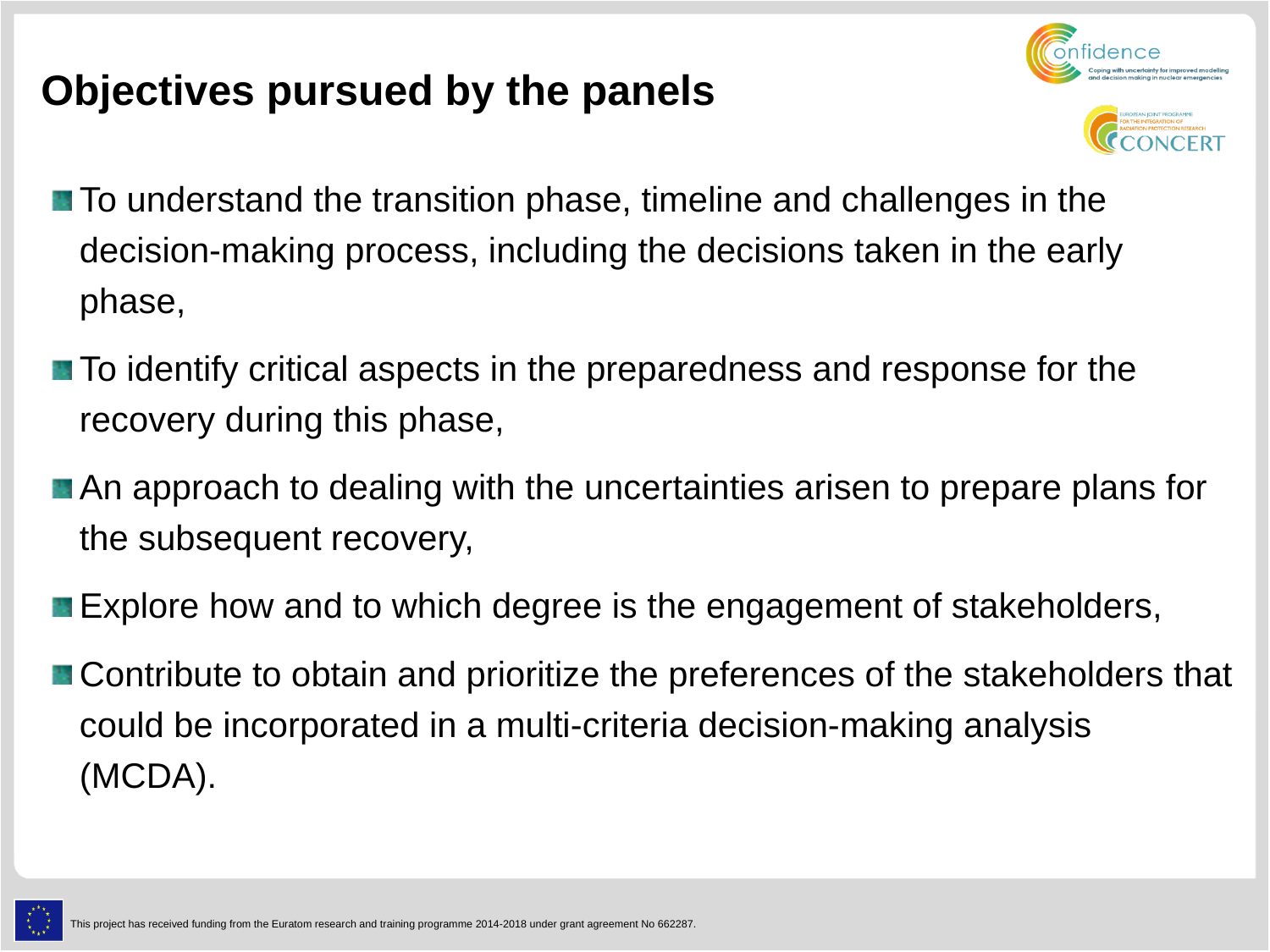

# Objectives pursued by the panels
To understand the transition phase, timeline and challenges in the decision-making process, including the decisions taken in the early phase,
To identify critical aspects in the preparedness and response for the recovery during this phase,
An approach to dealing with the uncertainties arisen to prepare plans for the subsequent recovery,
Explore how and to which degree is the engagement of stakeholders,
Contribute to obtain and prioritize the preferences of the stakeholders that could be incorporated in a multi-criteria decision-making analysis (MCDA).